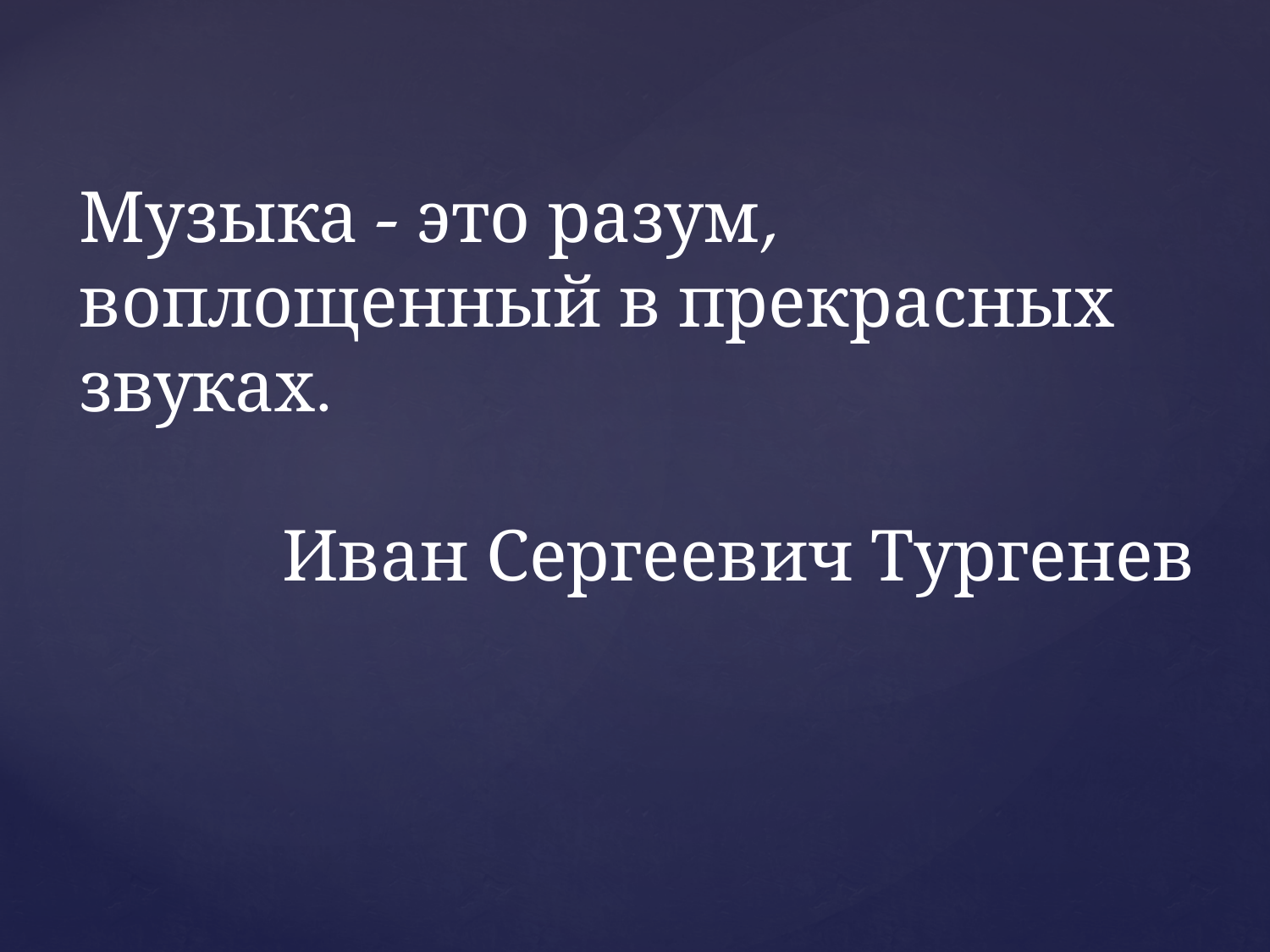

Музыка - это разум, воплощенный в прекрасных звуках.

Иван Сергеевич Тургенев